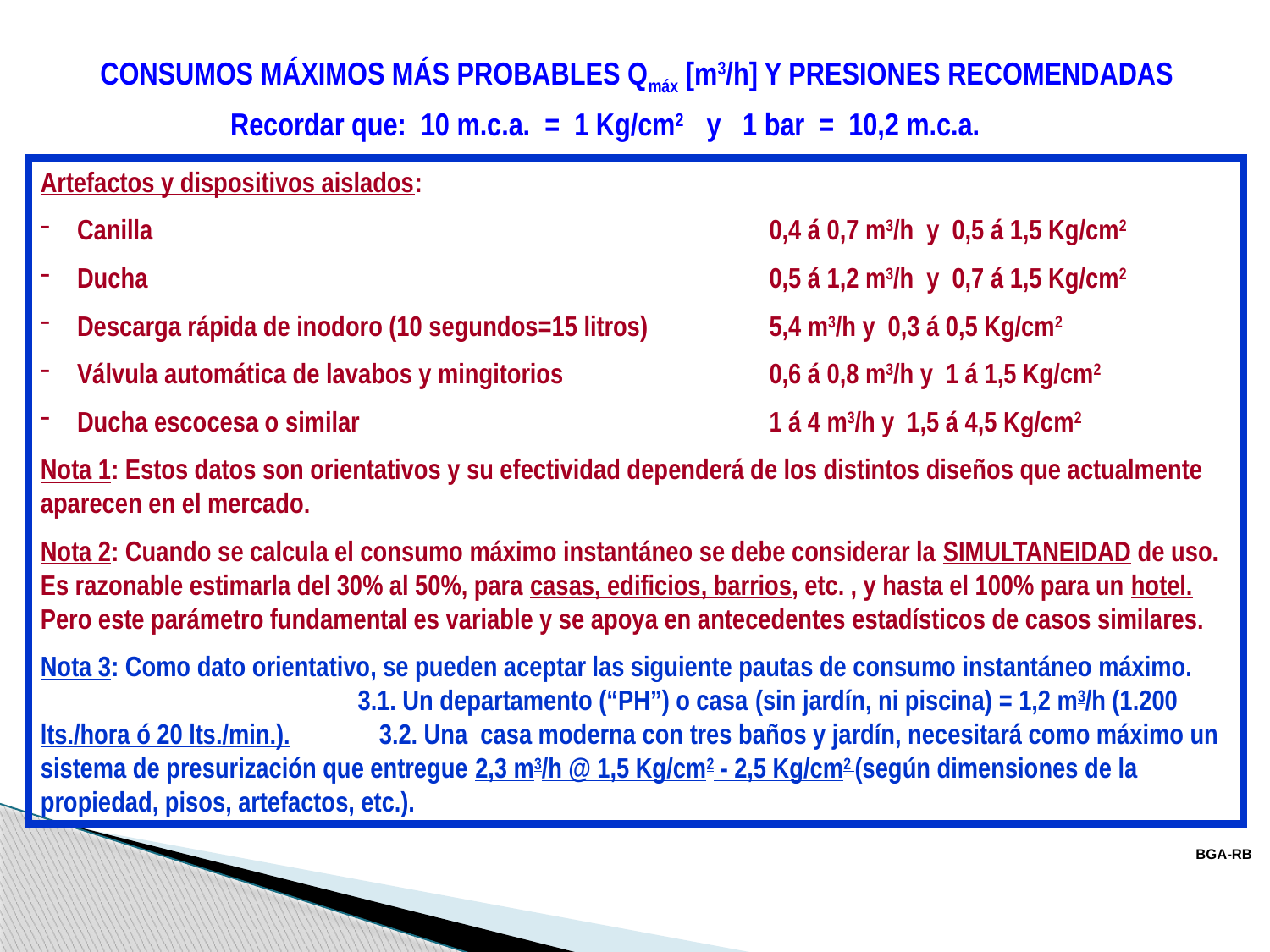

ALGUNOS DATOS ORIENTATIVOS
CONSUMOS MÁXIMOS MÁS PROBABLES Qmáx [m3/h] Y PRESIONES RECOMENDADAS
 Recordar que:  10 m.c.a.  =  1 Kg/cm2    y   1 bar  =  10,2 m.c.a.
Artefactos y dispositivos aislados:
 Canilla					          0,4 á 0,7 m3/h  y  0,5 á 1,5 Kg/cm2
 Ducha					          0,5 á 1,2 m3/h  y  0,7 á 1,5 Kg/cm2
 Descarga rápida de inodoro (10 segundos=15 litros)	          5,4 m3/h y  0,3 á 0,5 Kg/cm2
 Válvula automática de lavabos y mingitorios		          0,6 á 0,8 m3/h y  1 á 1,5 Kg/cm2
 Ducha escocesa o similar			          1 á 4 m3/h y  1,5 á 4,5 Kg/cm2
Nota 1: Estos datos son orientativos y su efectividad dependerá de los distintos diseños que actualmente aparecen en el mercado.
Nota 2: Cuando se calcula el consumo máximo instantáneo se debe considerar la SIMULTANEIDAD de uso. Es razonable estimarla del 30% al 50%, para casas, edificios, barrios, etc. , y hasta el 100% para un hotel. Pero este parámetro fundamental es variable y se apoya en antecedentes estadísticos de casos similares.
Nota 3: Como dato orientativo, se pueden aceptar las siguiente pautas de consumo instantáneo máximo.                                                        3.1. Un departamento (“PH”) o casa (sin jardín, ni piscina) = 1,2 m3/h (1.200 lts./hora ó 20 lts./min.).              3.2. Una  casa moderna con tres baños y jardín, necesitará como máximo un sistema de presurización que entregue 2,3 m3/h @ 1,5 Kg/cm2 - 2,5 Kg/cm2 (según dimensiones de la propiedad, pisos, artefactos, etc.).
BGA-RB